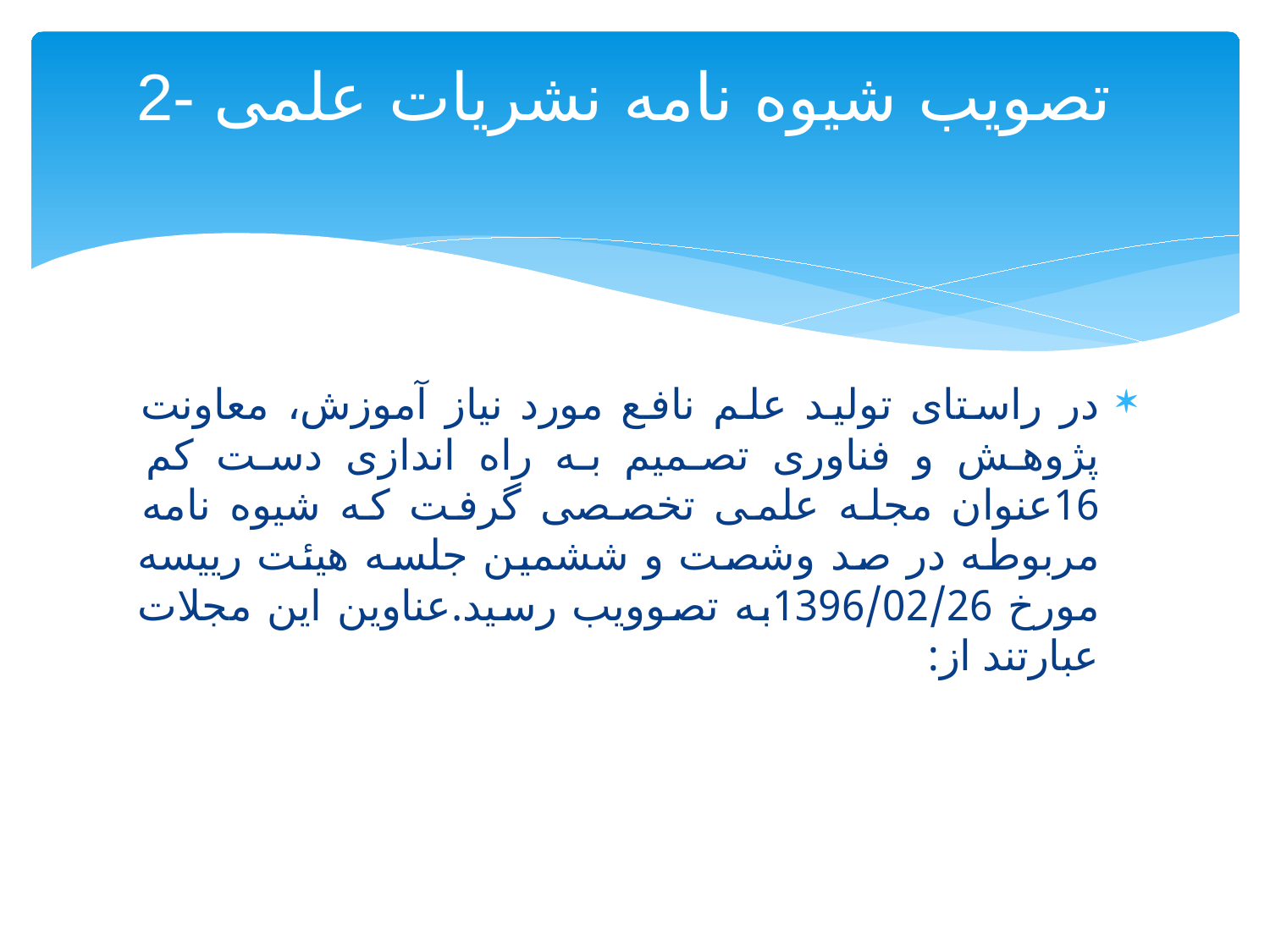

# 2- تصویب شیوه نامه نشریات علمی
در راستای تولید علم نافع مورد نیاز آموزش، معاونت پژوهش و فناوری تصمیم به راه اندازی دست کم 16عنوان مجله علمی تخصصی گرفت که شیوه نامه مربوطه در صد وشصت و ششمین جلسه هیئت رییسه مورخ 1396/02/26به تصوویب رسید.عناوین این مجلات عبارتند از: